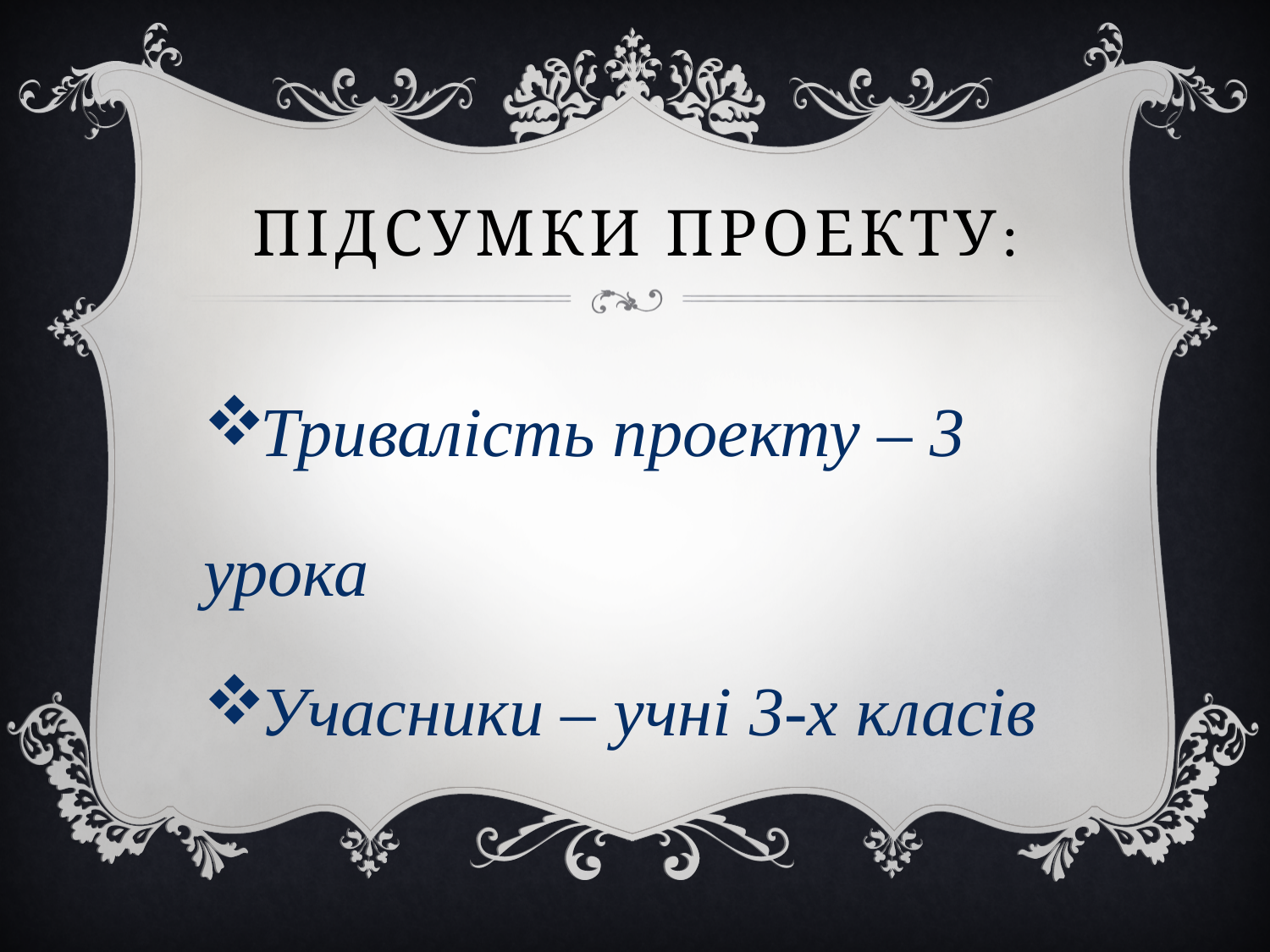

# Підсумки проекту:
Тривалість проекту – 3
урока
Учасники – учні 3-х класів